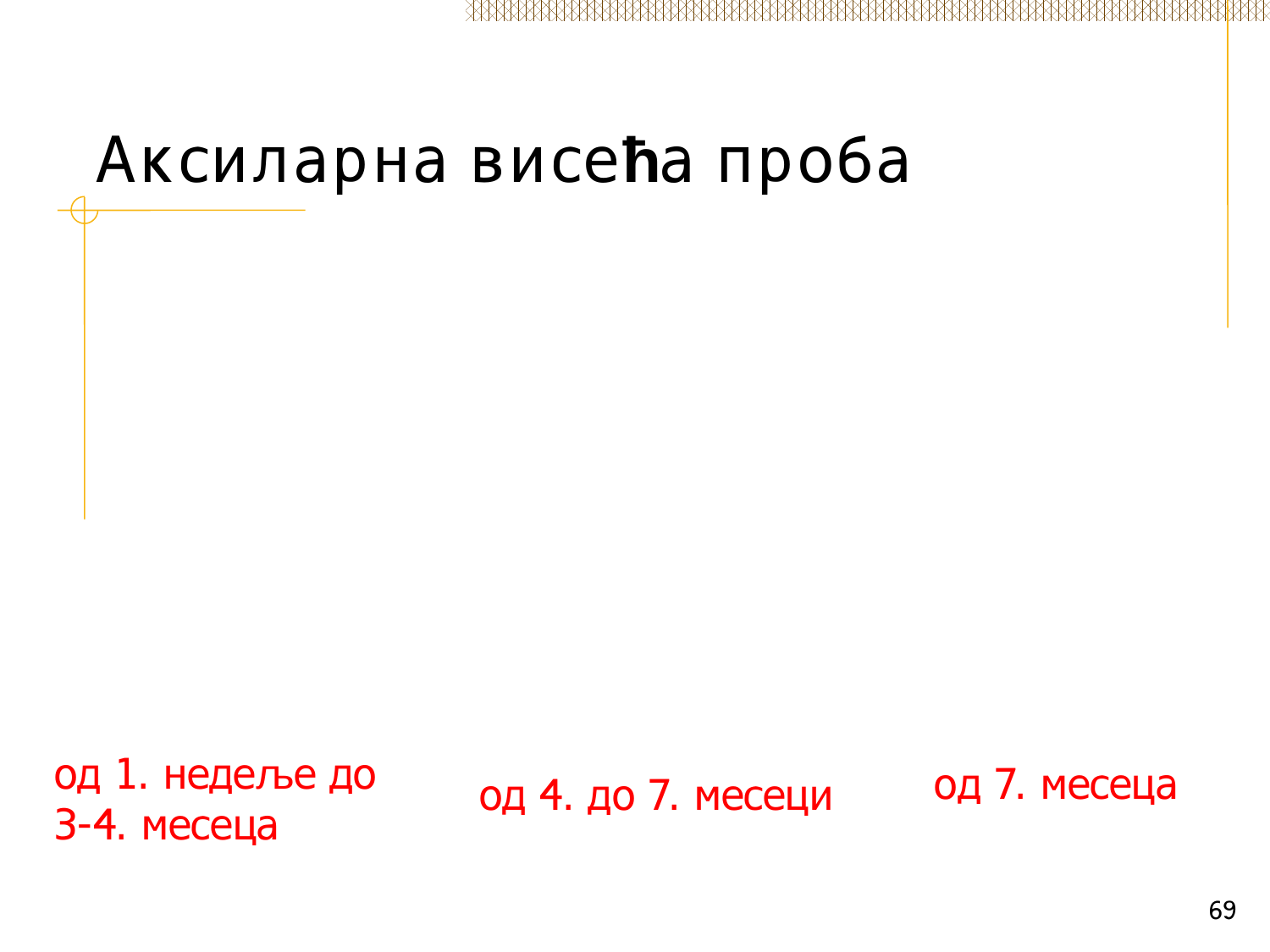

# Аксиларна висећа проба
од 1. недеље до 3-4. месеца
од 7. месеца
од 4. до 7. месеци
69